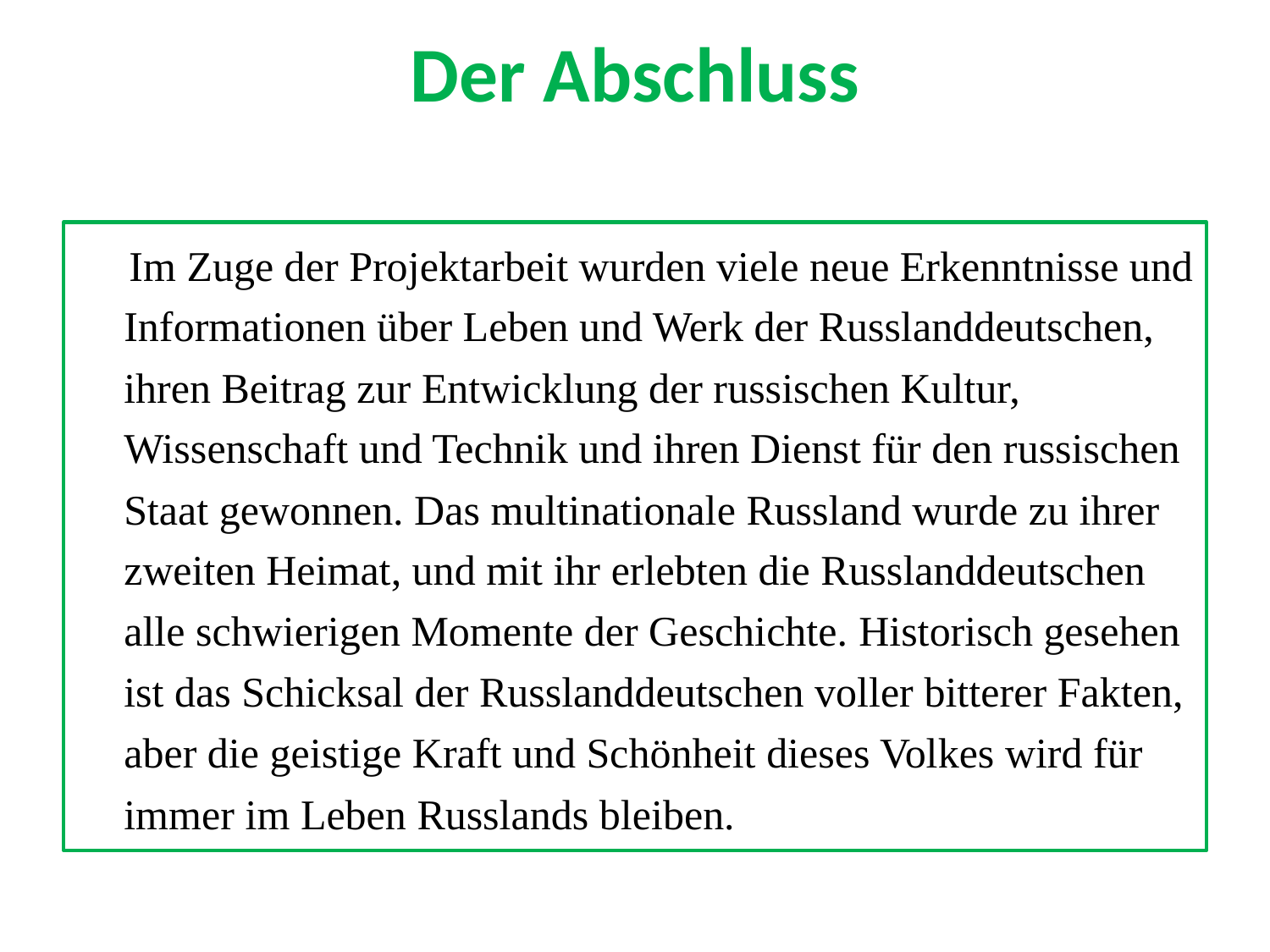

# Der Abschluss
     Im Zuge der Projektarbeit wurden viele neue Erkenntnisse und Informationen über Leben und Werk der Russlanddeutschen, ihren Beitrag zur Entwicklung der russischen Kultur, Wissenschaft und Technik und ihren Dienst für den russischen Staat gewonnen. Das multinationale Russland wurde zu ihrer zweiten Heimat, und mit ihr erlebten die Russlanddeutschen alle schwierigen Momente der Geschichte. Historisch gesehen ist das Schicksal der Russlanddeutschen voller bitterer Fakten, aber die geistige Kraft und Schönheit dieses Volkes wird für immer im Leben Russlands bleiben.